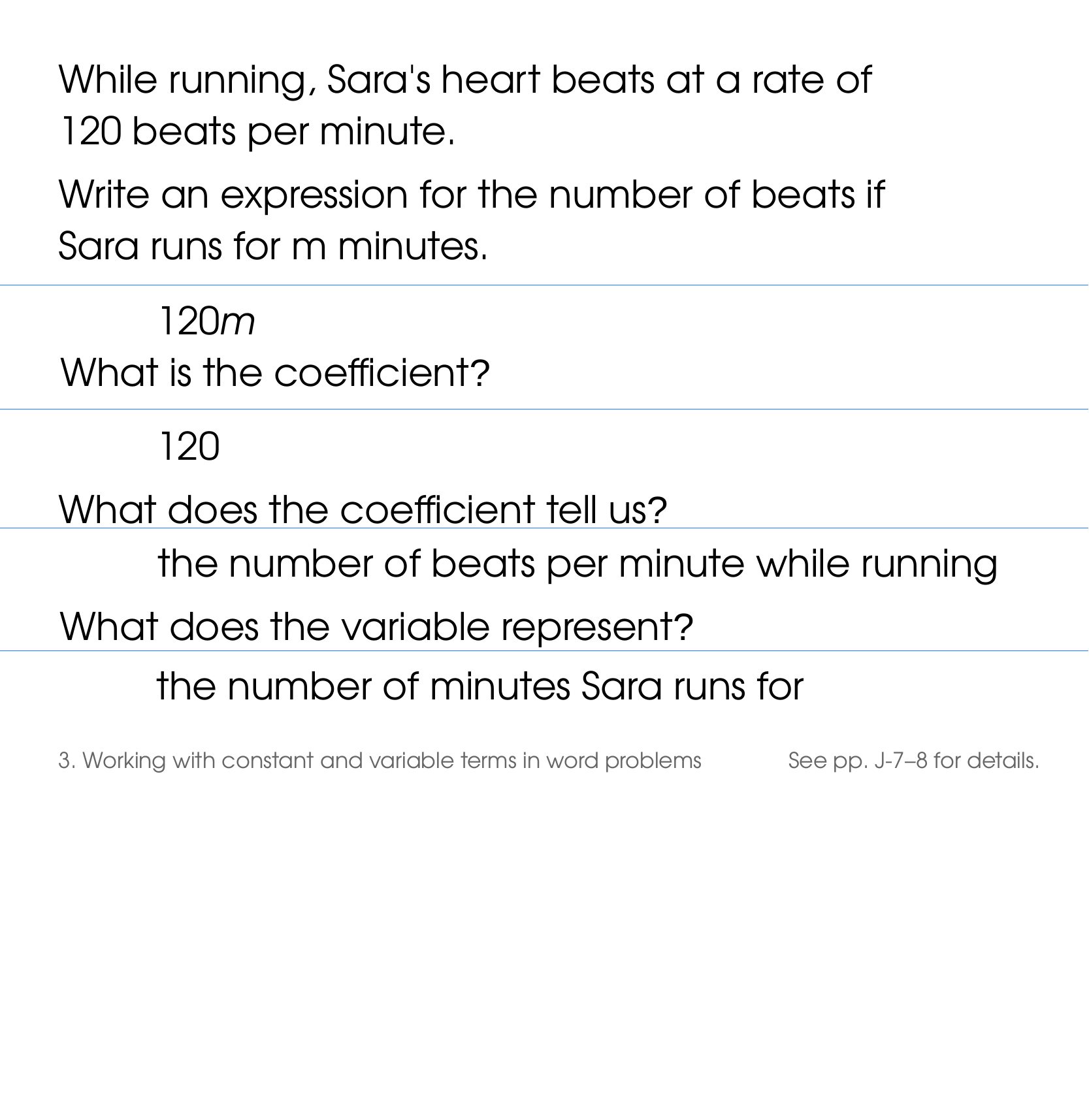

While running, Sara's heart beats at a rate of
120 beats per minute.
Write an expression for the number of beats if
Sara runs for m minutes.
 	120m

 What is the coefficient?
	120
What does the coefficient tell us?
	the number of beats per minute while running
What does the variable represent?
	the number of minutes Sara runs for
3. Working with constant and variable terms in word problems
See pp. J-7–8 for details.